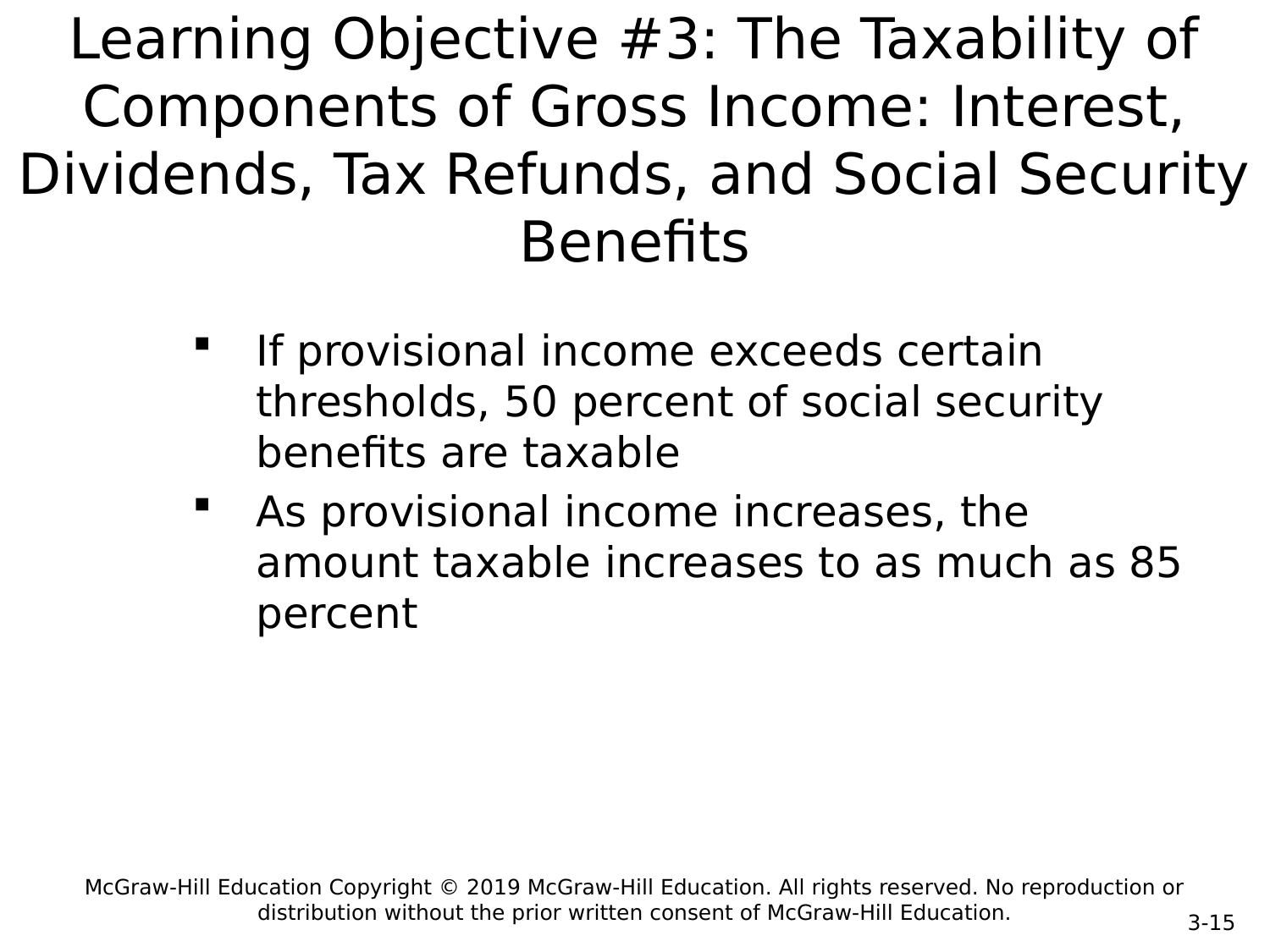

# Learning Objective #3: The Taxability of Components of Gross Income: Interest, Dividends, Tax Refunds, and Social Security Benefits
If provisional income exceeds certain thresholds, 50 percent of social security benefits are taxable
As provisional income increases, the amount taxable increases to as much as 85 percent
McGraw-Hill Education Copyright © 2019 McGraw-Hill Education. All rights reserved. No reproduction or distribution without the prior written consent of McGraw-Hill Education.
3-15